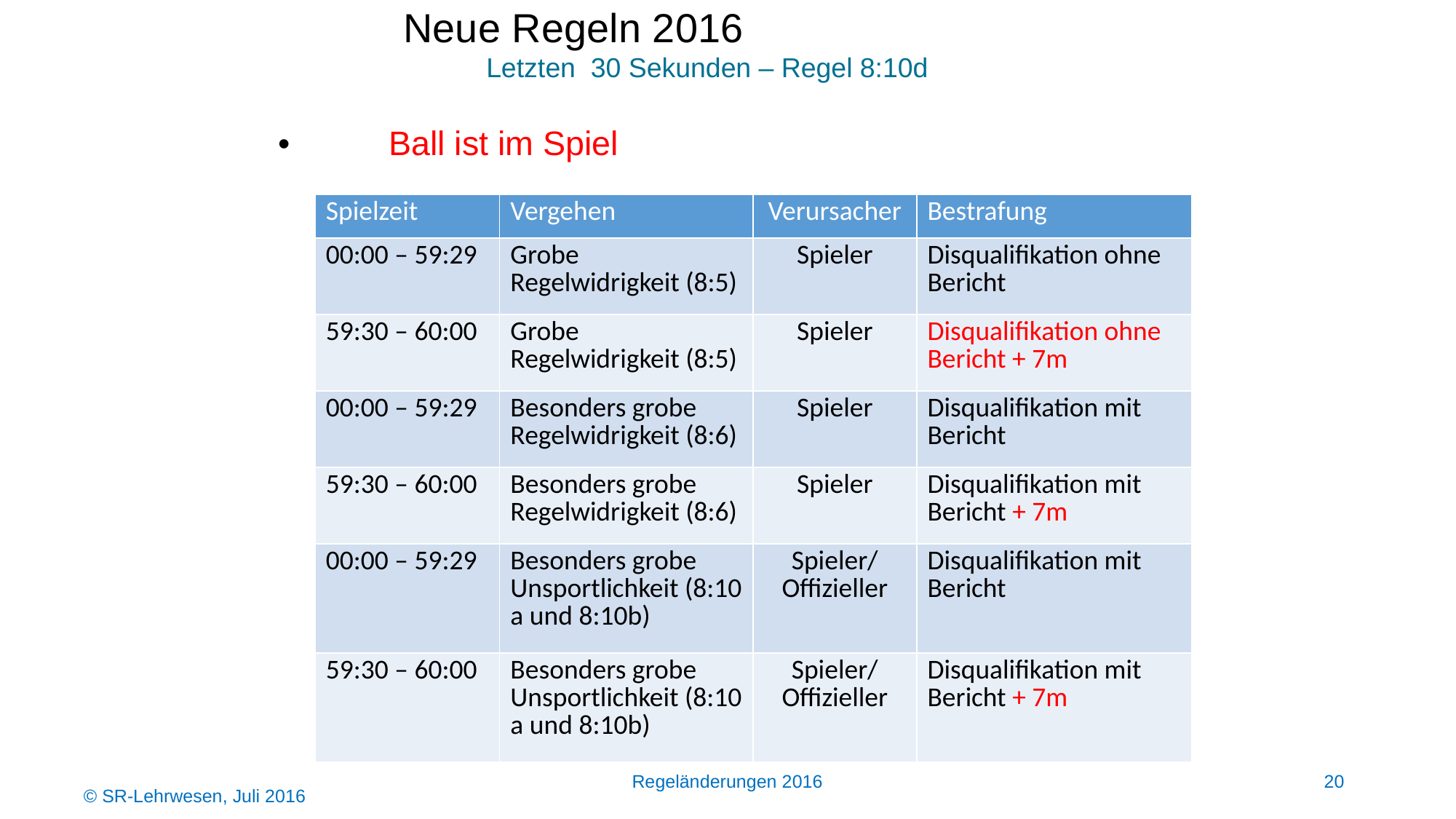

# Neue Regeln 2016
Letzten  30 Sekunden – Regel 8:10d
			Ball ist im Spiel
| Spielzeit | Vergehen | Verursacher | Bestrafung |
| --- | --- | --- | --- |
| 00:00 – 59:29 | Grobe Regelwidrigkeit (8:5) | Spieler | Disqualifikation ohne Bericht |
| 59:30 – 60:00 | Grobe Regelwidrigkeit (8:5) | Spieler | Disqualifikation ohne Bericht + 7m |
| 00:00 – 59:29 | Besonders grobe Regelwidrigkeit (8:6) | Spieler | Disqualifikation mit Bericht |
| 59:30 – 60:00 | Besonders grobe Regelwidrigkeit (8:6) | Spieler | Disqualifikation mit Bericht + 7m |
| 00:00 – 59:29 | Besonders grobe Unsportlichkeit (8:10 a und 8:10b) | Spieler/ Offizieller | Disqualifikation mit Bericht |
| 59:30 – 60:00 | Besonders grobe Unsportlichkeit (8:10 a und 8:10b) | Spieler/ Offizieller | Disqualifikation mit Bericht + 7m |
Regeländerungen 2016
20
© SR-Lehrwesen, Juli 2016